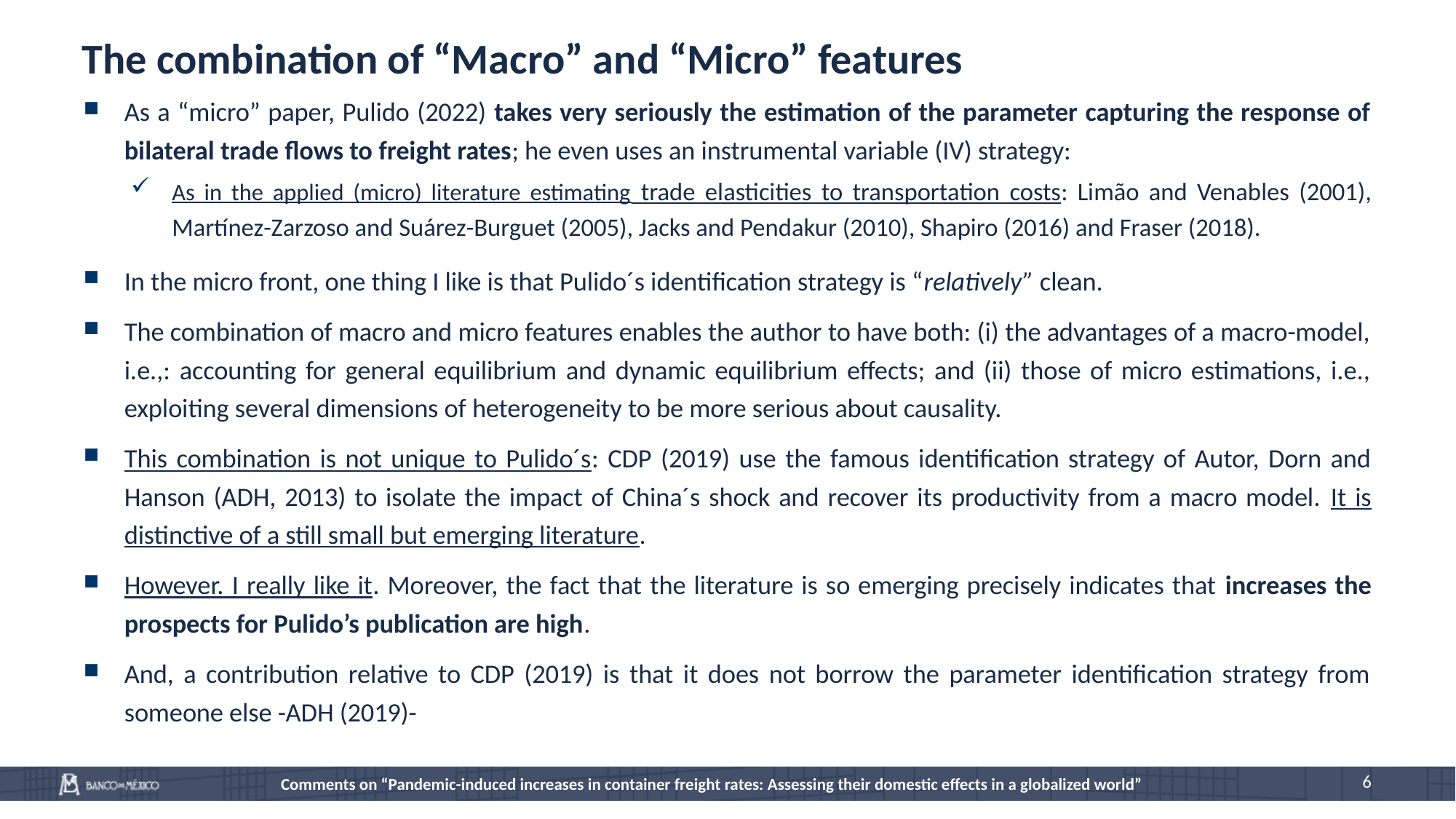

# The combination of “Macro” and “Micro” features
As a “micro” paper, Pulido (2022) takes very seriously the estimation of the parameter capturing the response of bilateral trade flows to freight rates; he even uses an instrumental variable (IV) strategy:
As in the applied (micro) literature estimating trade elasticities to transportation costs: Limão and Venables (2001), Martínez-Zarzoso and Suárez-Burguet (2005), Jacks and Pendakur (2010), Shapiro (2016) and Fraser (2018).
In the micro front, one thing I like is that Pulido´s identification strategy is “relatively” clean.
The combination of macro and micro features enables the author to have both: (i) the advantages of a macro-model, i.e.,: accounting for general equilibrium and dynamic equilibrium effects; and (ii) those of micro estimations, i.e., exploiting several dimensions of heterogeneity to be more serious about causality.
This combination is not unique to Pulido´s: CDP (2019) use the famous identification strategy of Autor, Dorn and Hanson (ADH, 2013) to isolate the impact of China´s shock and recover its productivity from a macro model. It is distinctive of a still small but emerging literature.
However. I really like it. Moreover, the fact that the literature is so emerging precisely indicates that increases the prospects for Pulido’s publication are high.
And, a contribution relative to CDP (2019) is that it does not borrow the parameter identification strategy from someone else -ADH (2019)-

6
Comments on “Pandemic-induced increases in container freight rates: Assessing their domestic effects in a globalized world”